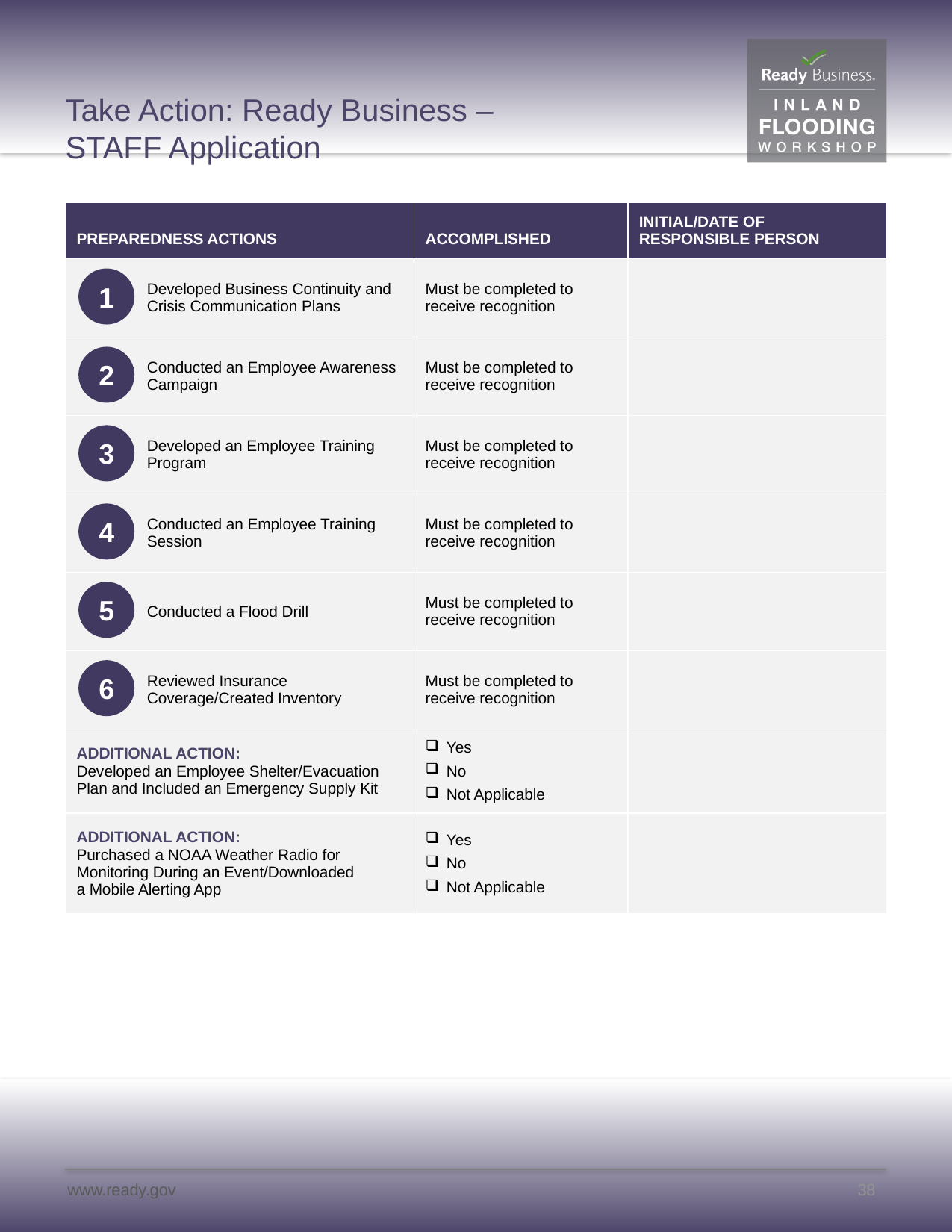

# Take Action: Ready Business – STAFF Application
| PREPAREDNESS ACTIONS | ACCOMPLISHED | INITIAL/DATE OF RESPONSIBLE PERSON |
| --- | --- | --- |
| Developed Business Continuity and Crisis Communication Plans | Must be completed to receive recognition |  |
| Conducted an Employee Awareness Campaign | Must be completed to receive recognition |  |
| Developed an Employee Training Program | Must be completed to receive recognition |  |
| Conducted an Employee Training Session | Must be completed to receive recognition |  |
| Conducted a Flood Drill | Must be completed to receive recognition |  |
| Reviewed Insurance Coverage/Created Inventory | Must be completed to receive recognition |  |
| ADDITIONAL ACTION: Developed an Employee Shelter/Evacuation Plan and Included an Emergency Supply Kit | Yes No Not Applicable |  |
| ADDITIONAL ACTION: Purchased a NOAA Weather Radio for Monitoring During an Event/Downloaded a Mobile Alerting App | Yes No Not Applicable |  |
1
2
3
4
5
6
38